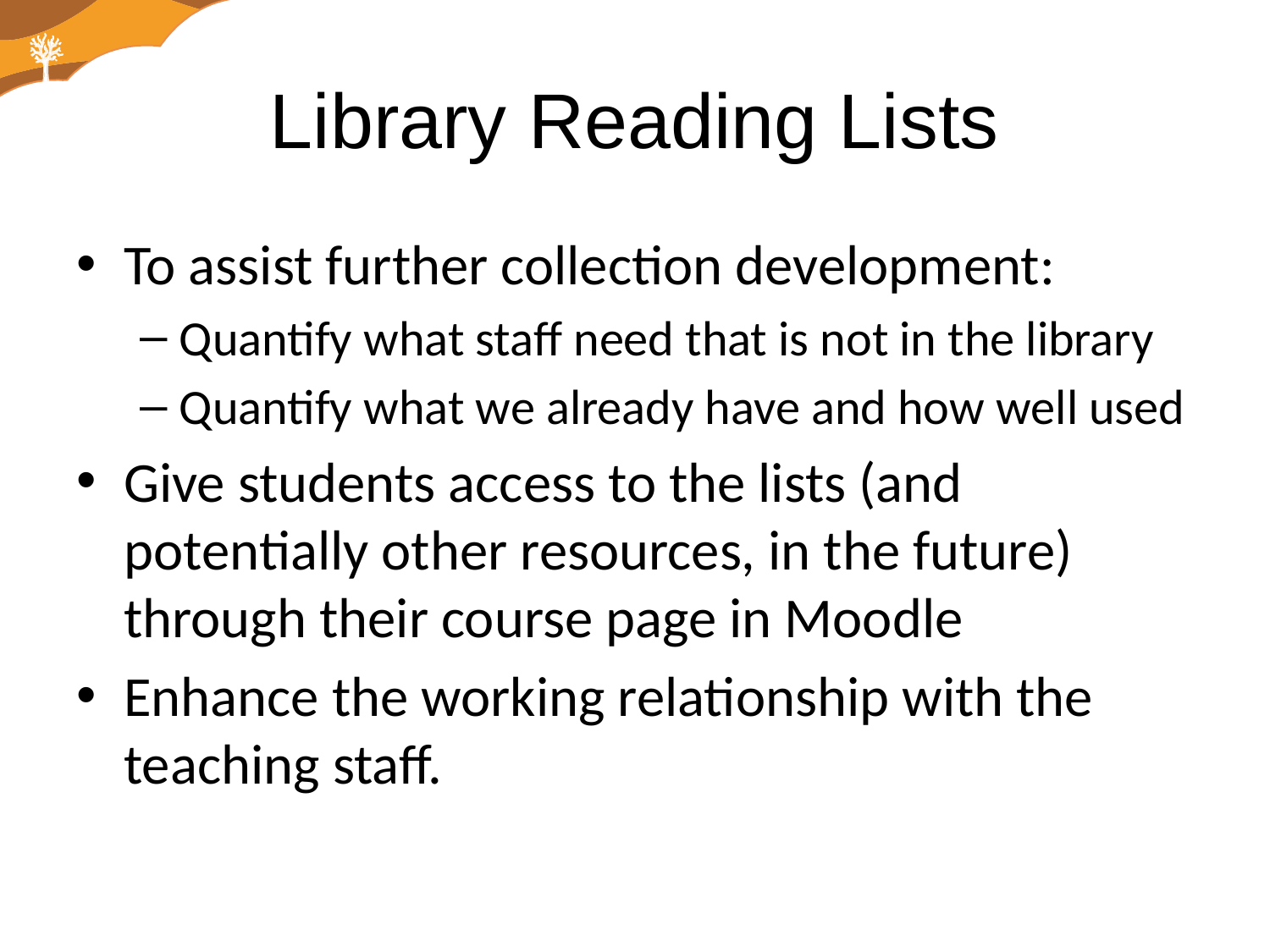

# Library Reading Lists
To assist further collection development:
Quantify what staff need that is not in the library
Quantify what we already have and how well used
Give students access to the lists (and potentially other resources, in the future) through their course page in Moodle
Enhance the working relationship with the teaching staff.